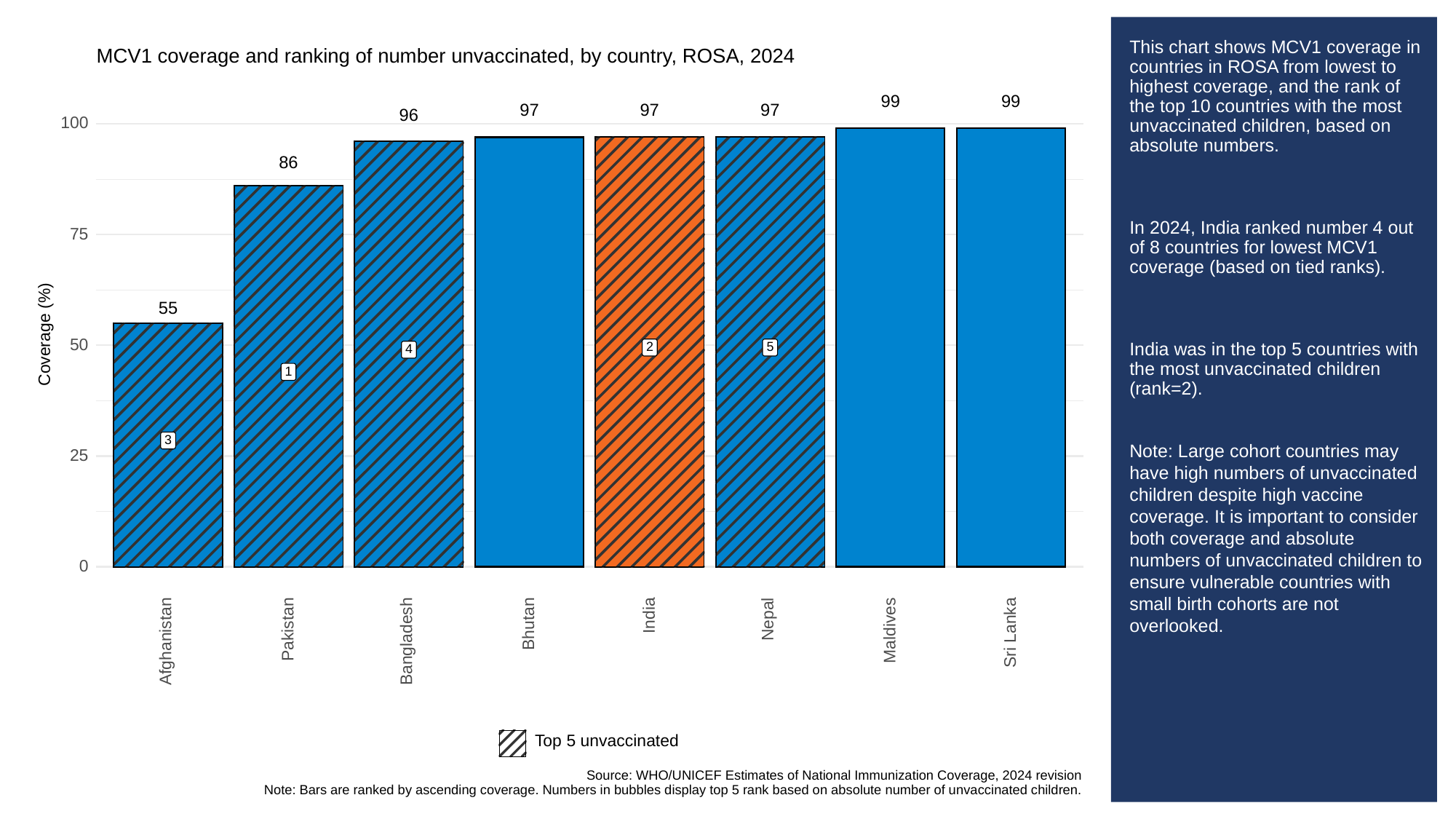

# This chart shows MCV1 coverage in countries in ROSA from lowest to highest coverage, and the rank of the top 10 countries with the most unvaccinated children, based on absolute numbers.

In 2024, India ranked number 4 out of 8 countries for lowest MCV1 coverage (based on tied ranks).

India was in the top 5 countries with the most unvaccinated children (rank=2).

Note: Large cohort countries may have high numbers of unvaccinated children despite high vaccine coverage. It is important to consider both coverage and absolute numbers of unvaccinated children to ensure vulnerable countries with small birth cohorts are not overlooked.

MCV1 coverage and ranking of number unvaccinated, by country, ROSA, 2024
99
99
97
97
97
96
100

86

75

55

Coverage (%)

50

2
5

4

1

3

25

0

India
Nepal
Bhutan
Pakistan
Maldives
Sri Lanka
Afghanistan
Bangladesh

Top 5 unvaccinated

Source: WHO/UNICEF Estimates of National Immunization Coverage, 2024 revision
Note: Bars are ranked by ascending coverage. Numbers in bubbles display top 5 rank based on absolute number of unvaccinated children.